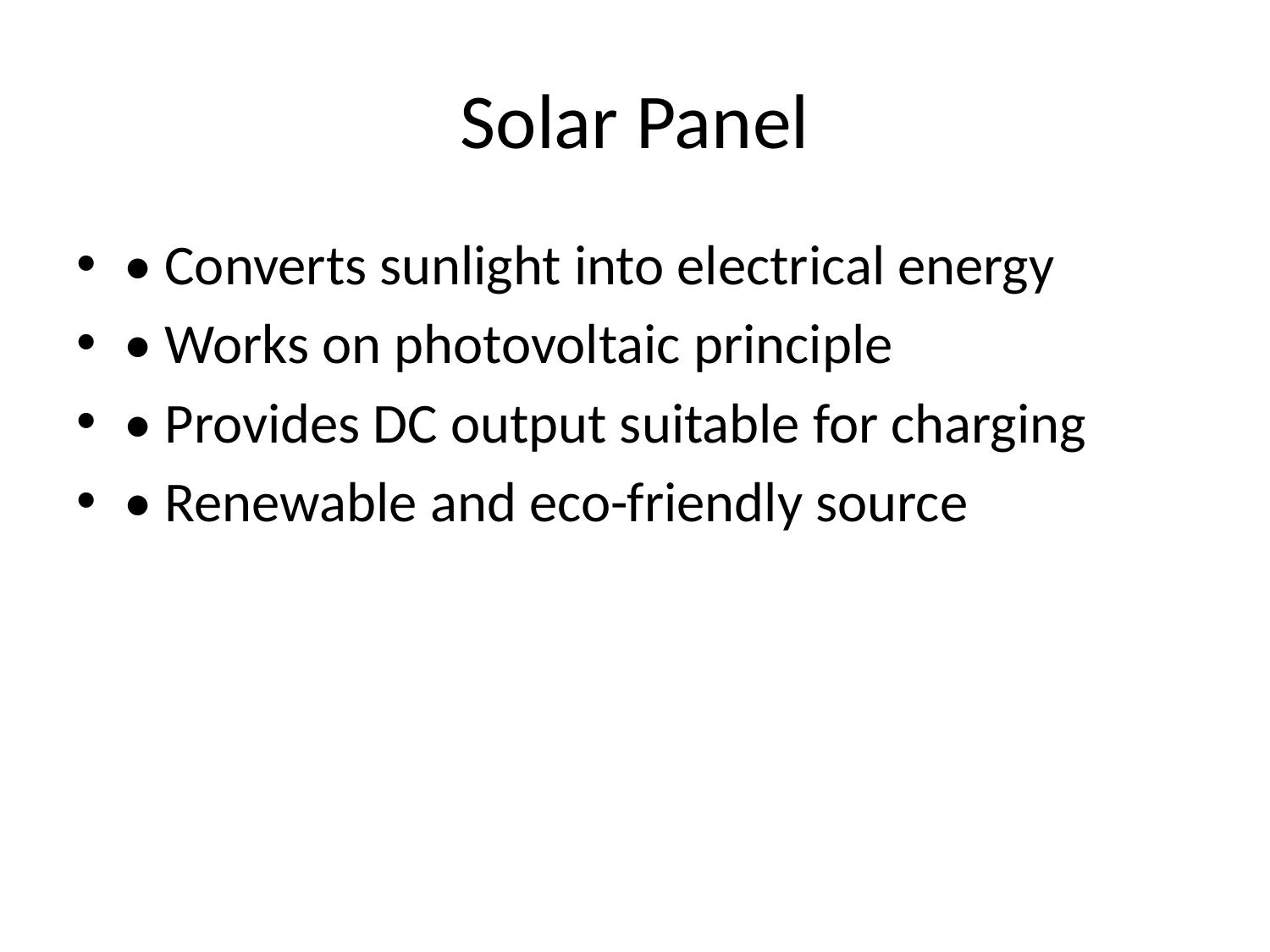

# Solar Panel
• Converts sunlight into electrical energy
• Works on photovoltaic principle
• Provides DC output suitable for charging
• Renewable and eco-friendly source